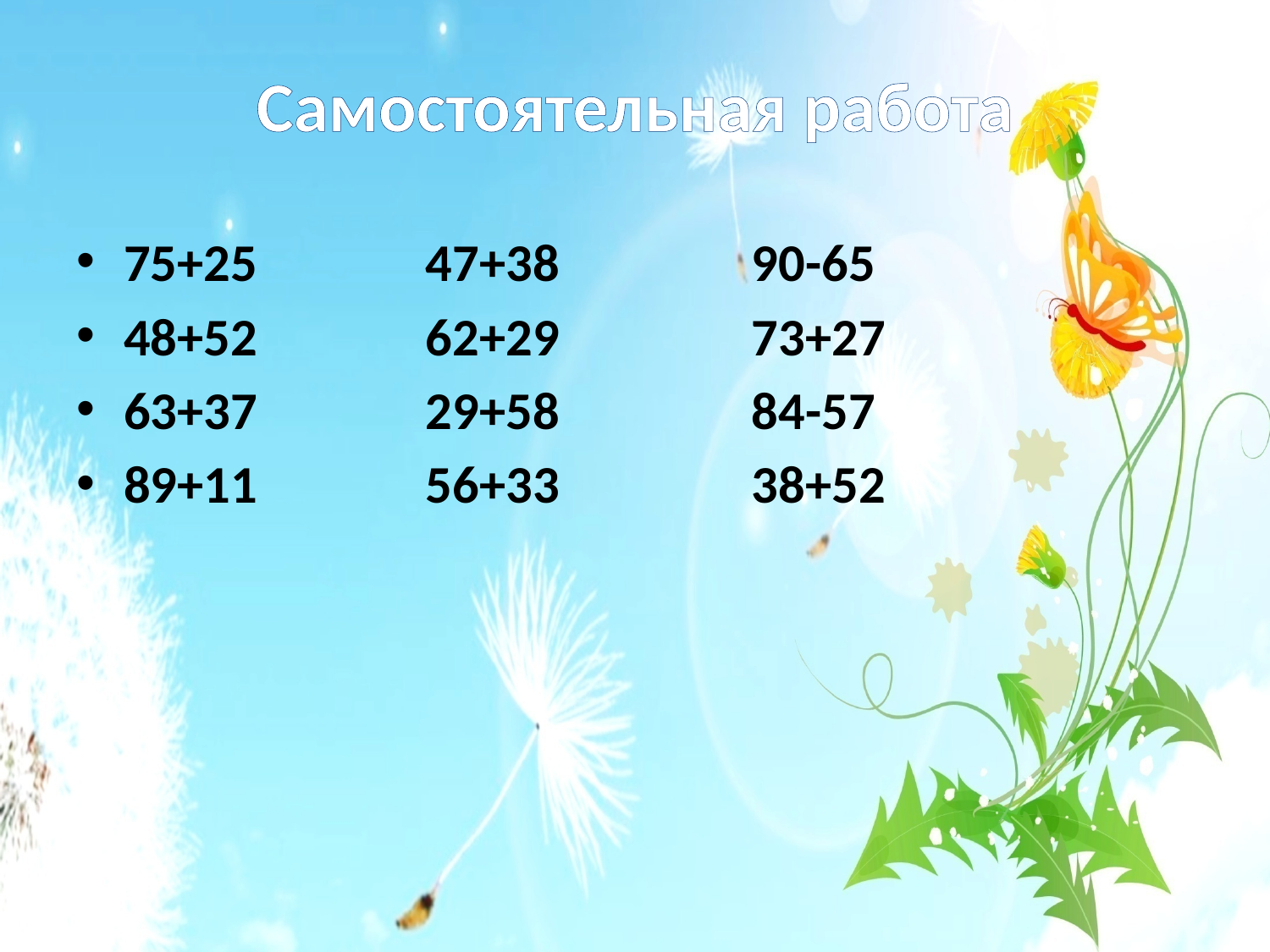

# Самостоятельная работа
75+25              47+38                90-65
48+52              62+29                73+27
63+37              29+58                84-57
89+11              56+33                38+52